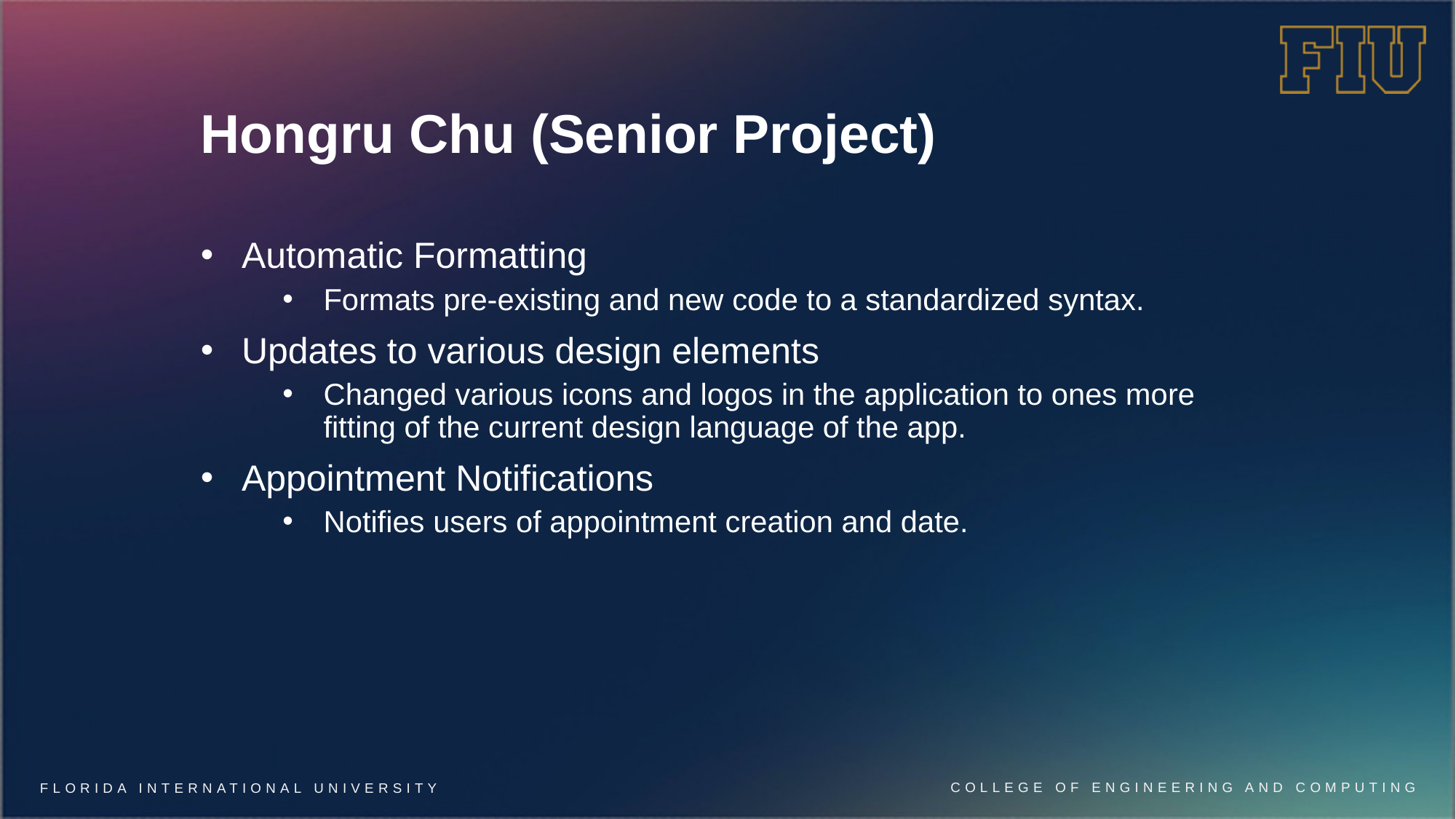

# Hongru Chu (Senior Project)
Automatic Formatting
Formats pre-existing and new code to a standardized syntax.
Updates to various design elements
Changed various icons and logos in the application to ones more fitting of the current design language of the app.
Appointment Notifications
Notifies users of appointment creation and date.